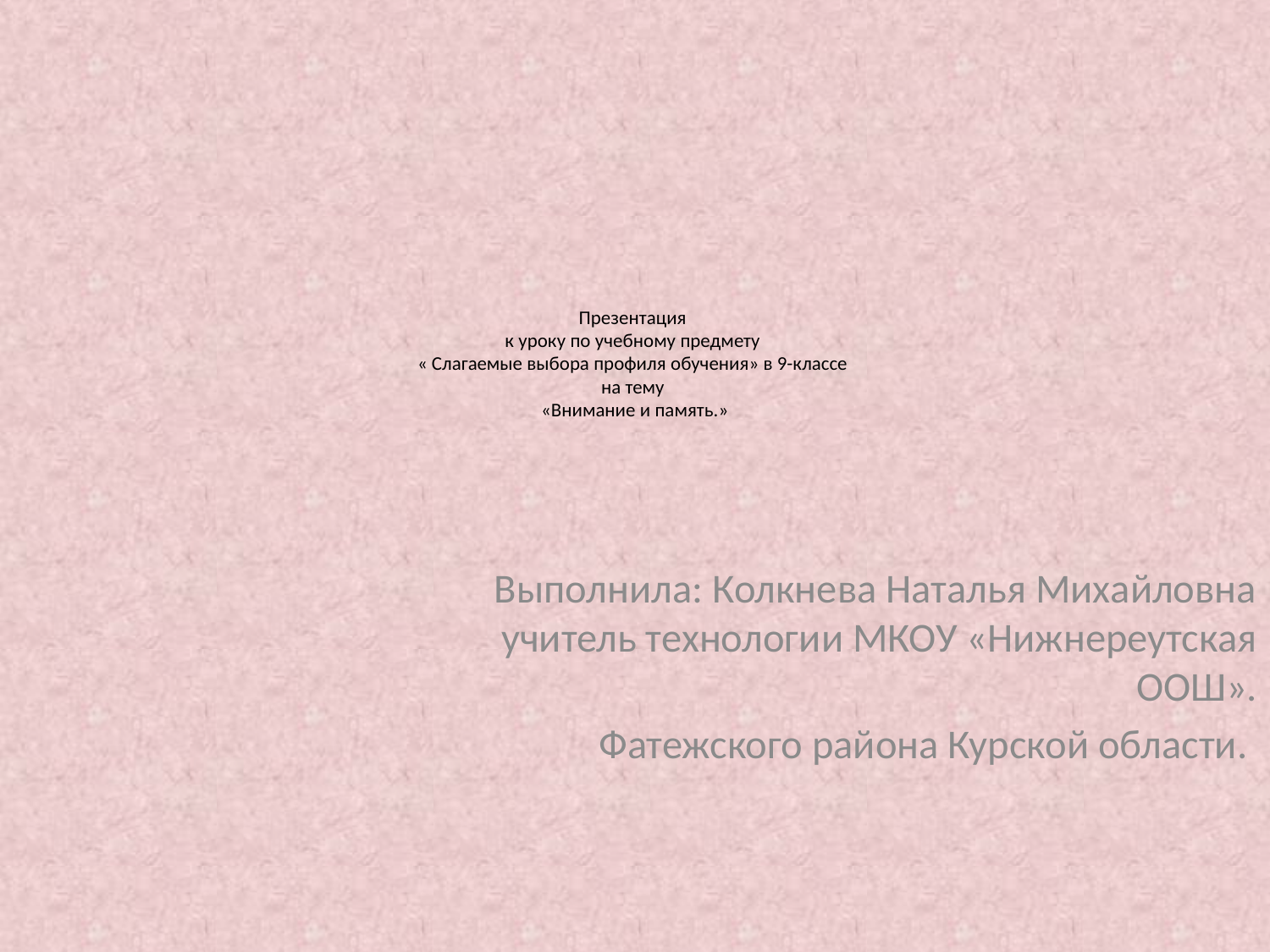

# Презентация к уроку по учебному предмету « Слагаемые выбора профиля обучения» в 9-классе на тему «Внимание и память.»
Выполнила: Колкнева Наталья Михайловна учитель технологии МКОУ «Нижнереутская ООШ».
Фатежского района Курской области.